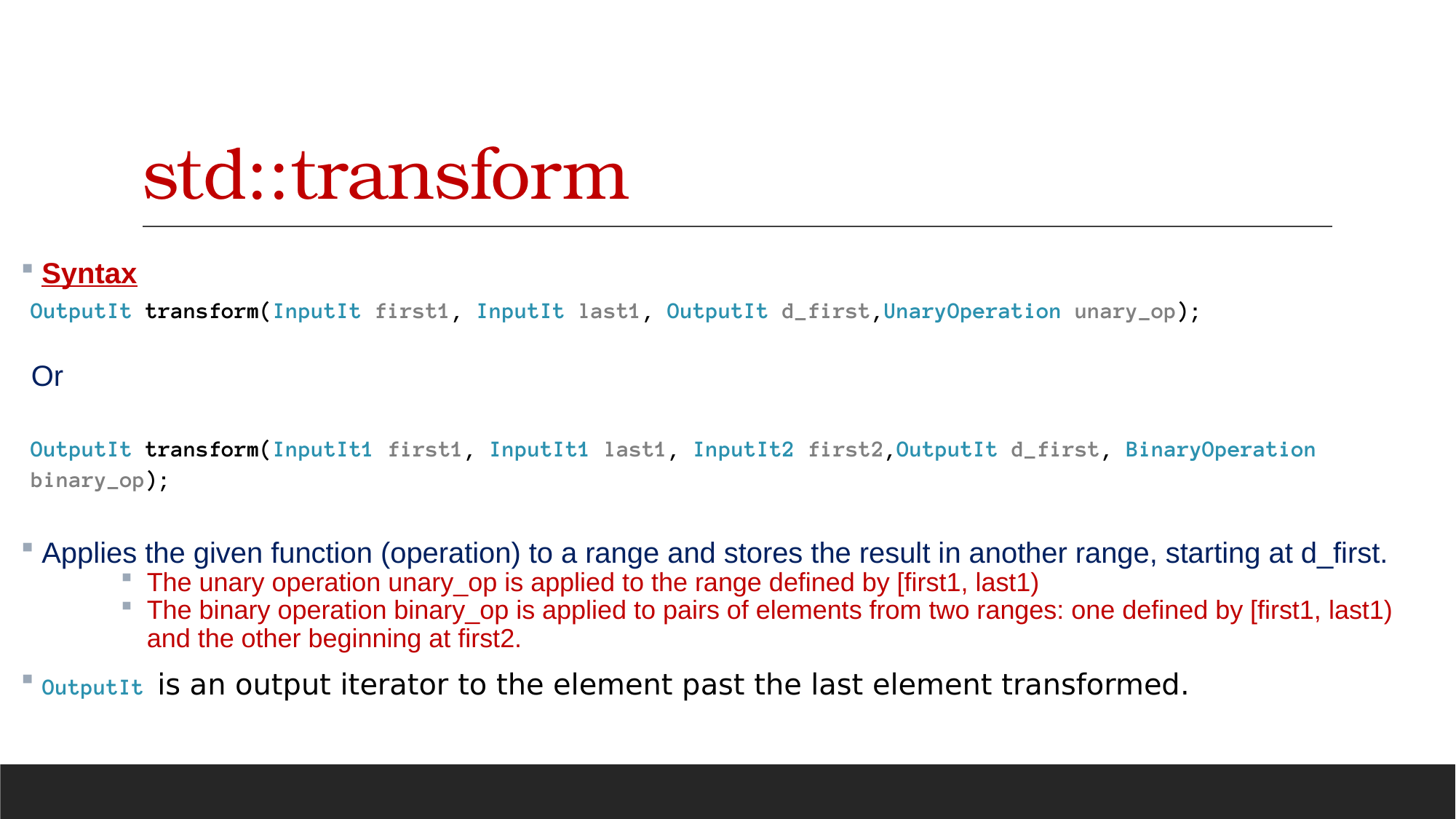

# std::transform
 Syntax
OutputIt transform(InputIt first1, InputIt last1, OutputIt d_first,UnaryOperation unary_op);

Or

OutputIt transform(InputIt1 first1, InputIt1 last1, InputIt2 first2,OutputIt d_first, BinaryOperation binary_op);

 Applies the given function (operation) to a range and stores the result in another range, starting at d_first.
The unary operation unary_op is applied to the range defined by [first1, last1)
The binary operation binary_op is applied to pairs of elements from two ranges: one defined by [first1, last1) and the other beginning at first2.
 OutputIt is an output iterator to the element past the last element transformed.